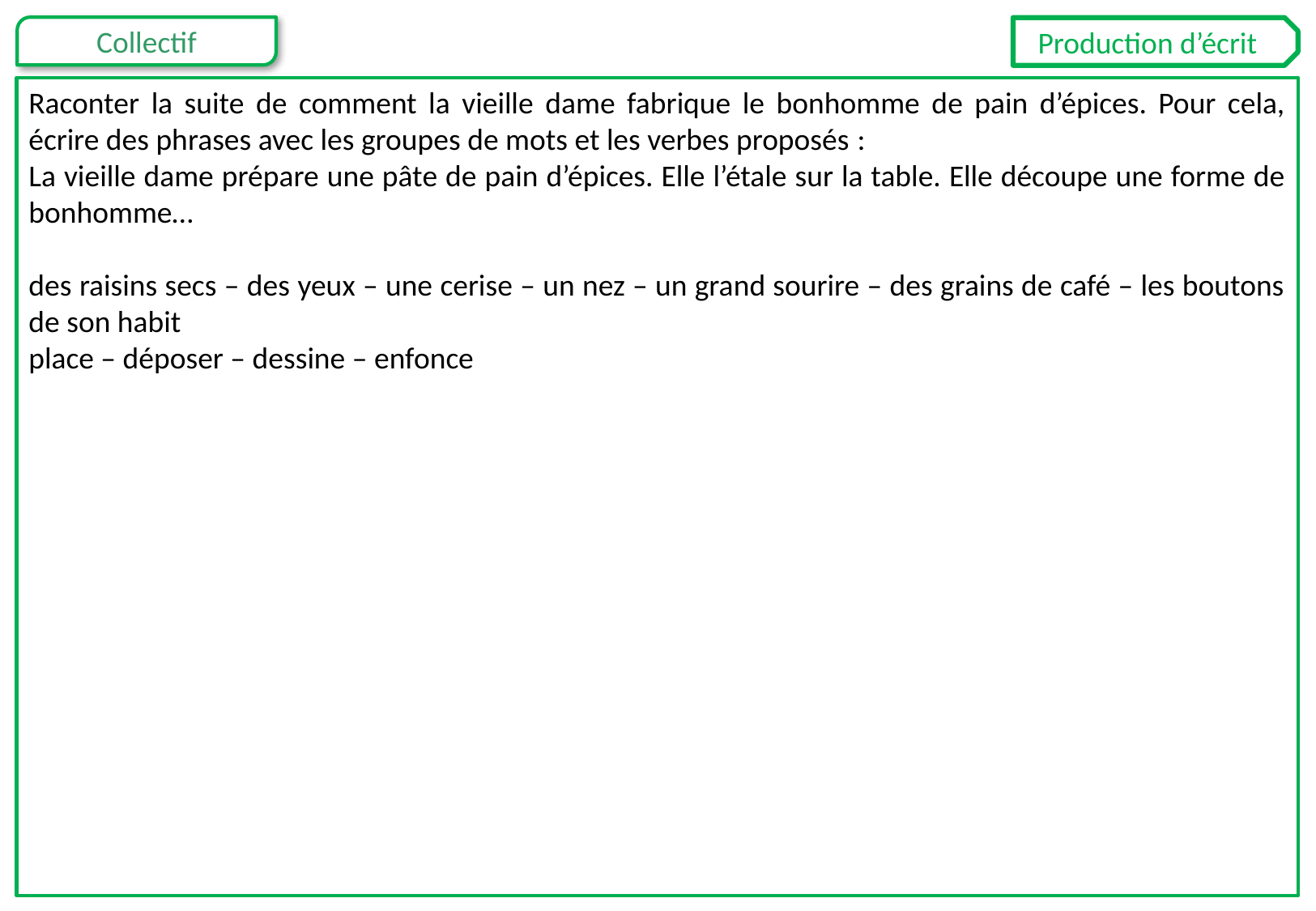

Production d’écrit
Raconter la suite de comment la vieille dame fabrique le bonhomme de pain d’épices. Pour cela, écrire des phrases avec les groupes de mots et les verbes proposés :
La vieille dame prépare une pâte de pain d’épices. Elle l’étale sur la table. Elle découpe une forme de bonhomme…

des raisins secs – des yeux – une cerise – un nez – un grand sourire – des grains de café – les boutons de son habit
place – déposer – dessine – enfonce